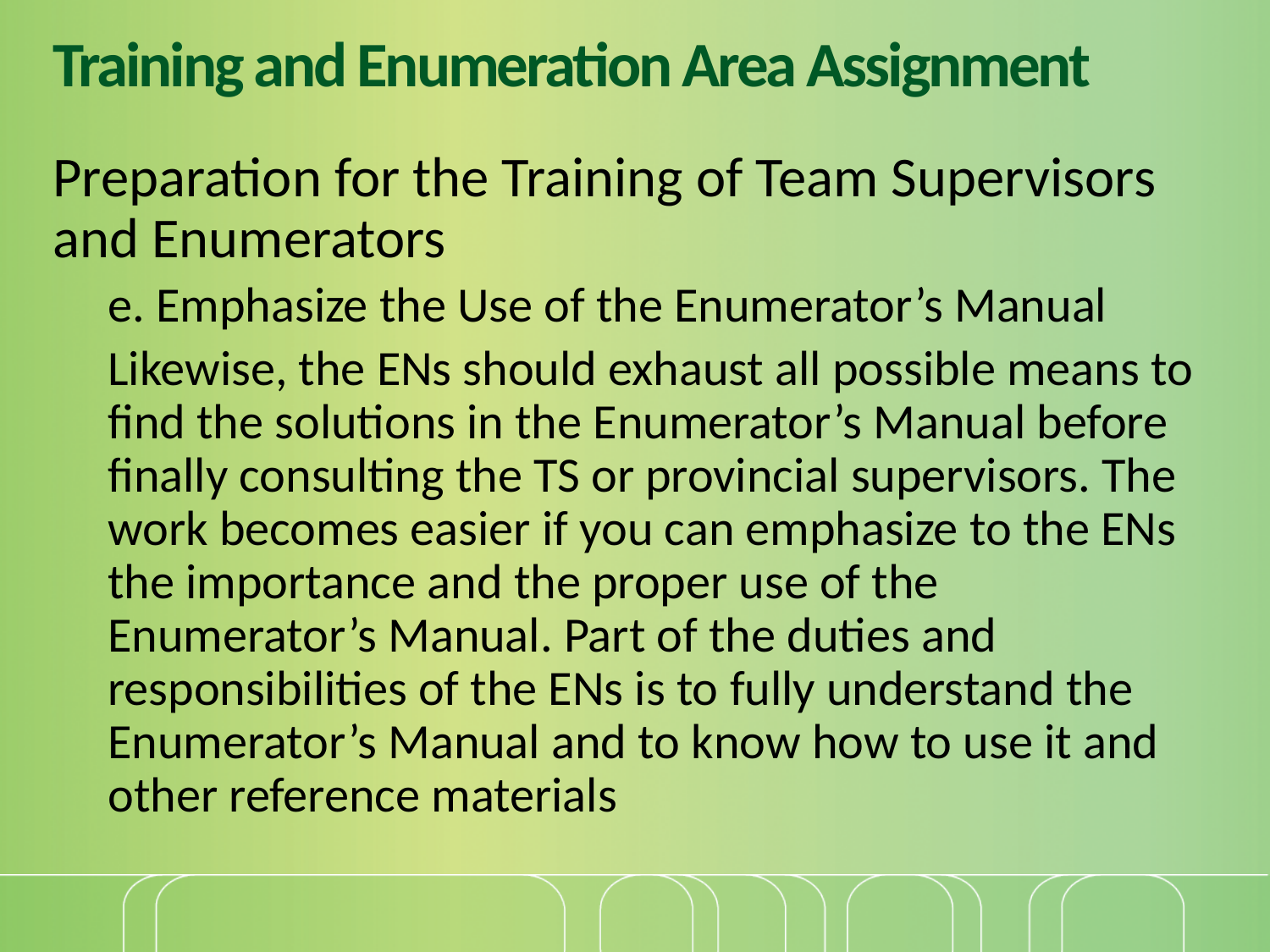

# Training and Enumeration Area Assignment
Preparation for the Training of Team Supervisors and Enumerators
e. Emphasize the Use of the Enumerator’s Manual
Likewise, the ENs should exhaust all possible means to find the solutions in the Enumerator’s Manual before finally consulting the TS or provincial supervisors. The work becomes easier if you can emphasize to the ENs the importance and the proper use of the Enumerator’s Manual. Part of the duties and responsibilities of the ENs is to fully understand the Enumerator’s Manual and to know how to use it and other reference materials